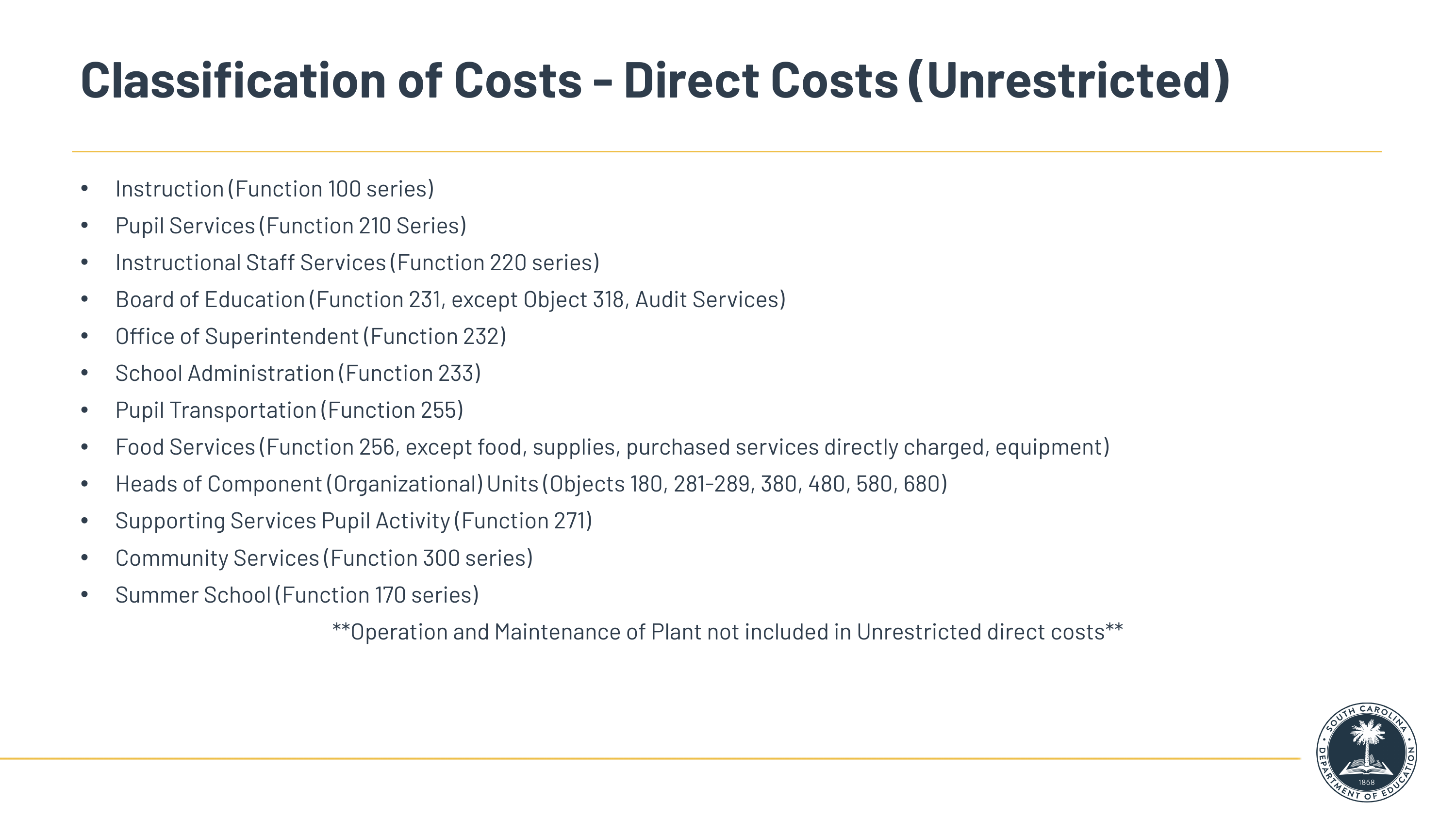

# Classification of Costs - Direct Costs (Unrestricted)
Instruction (Function 100 series)
Pupil Services (Function 210 Series)
Instructional Staff Services (Function 220 series)
Board of Education (Function 231, except Object 318, Audit Services)
Office of Superintendent (Function 232)
School Administration (Function 233)
Pupil Transportation (Function 255)
Food Services (Function 256, except food, supplies, purchased services directly charged, equipment)
Heads of Component (Organizational) Units (Objects 180, 281-289, 380, 480, 580, 680)
Supporting Services Pupil Activity (Function 271)
Community Services (Function 300 series)
Summer School (Function 170 series)
**Operation and Maintenance of Plant not included in Unrestricted direct costs**